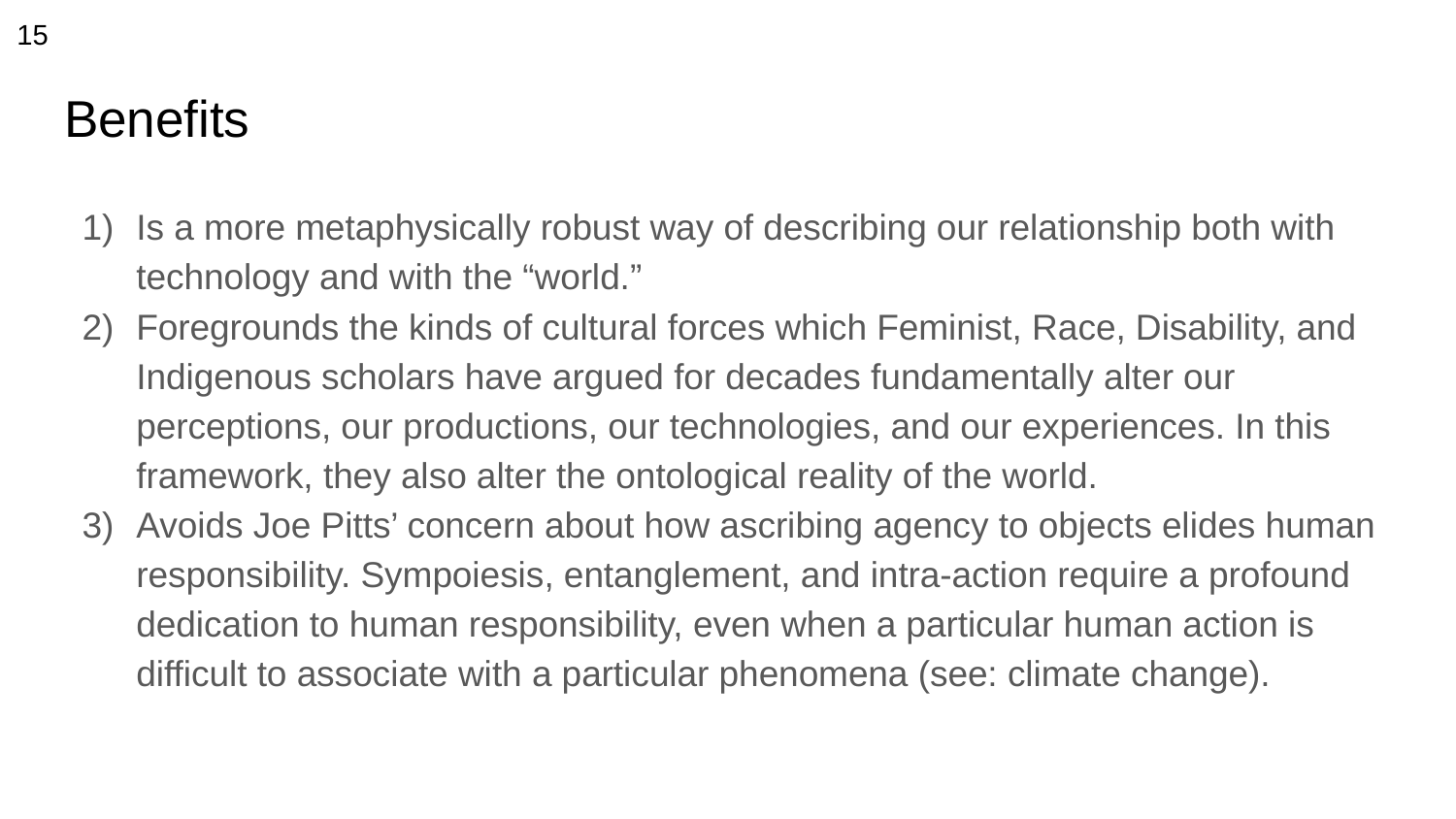

15
# Benefits
Is a more metaphysically robust way of describing our relationship both with technology and with the “world.”
Foregrounds the kinds of cultural forces which Feminist, Race, Disability, and Indigenous scholars have argued for decades fundamentally alter our perceptions, our productions, our technologies, and our experiences. In this framework, they also alter the ontological reality of the world.
Avoids Joe Pitts’ concern about how ascribing agency to objects elides human responsibility. Sympoiesis, entanglement, and intra-action require a profound dedication to human responsibility, even when a particular human action is difficult to associate with a particular phenomena (see: climate change).